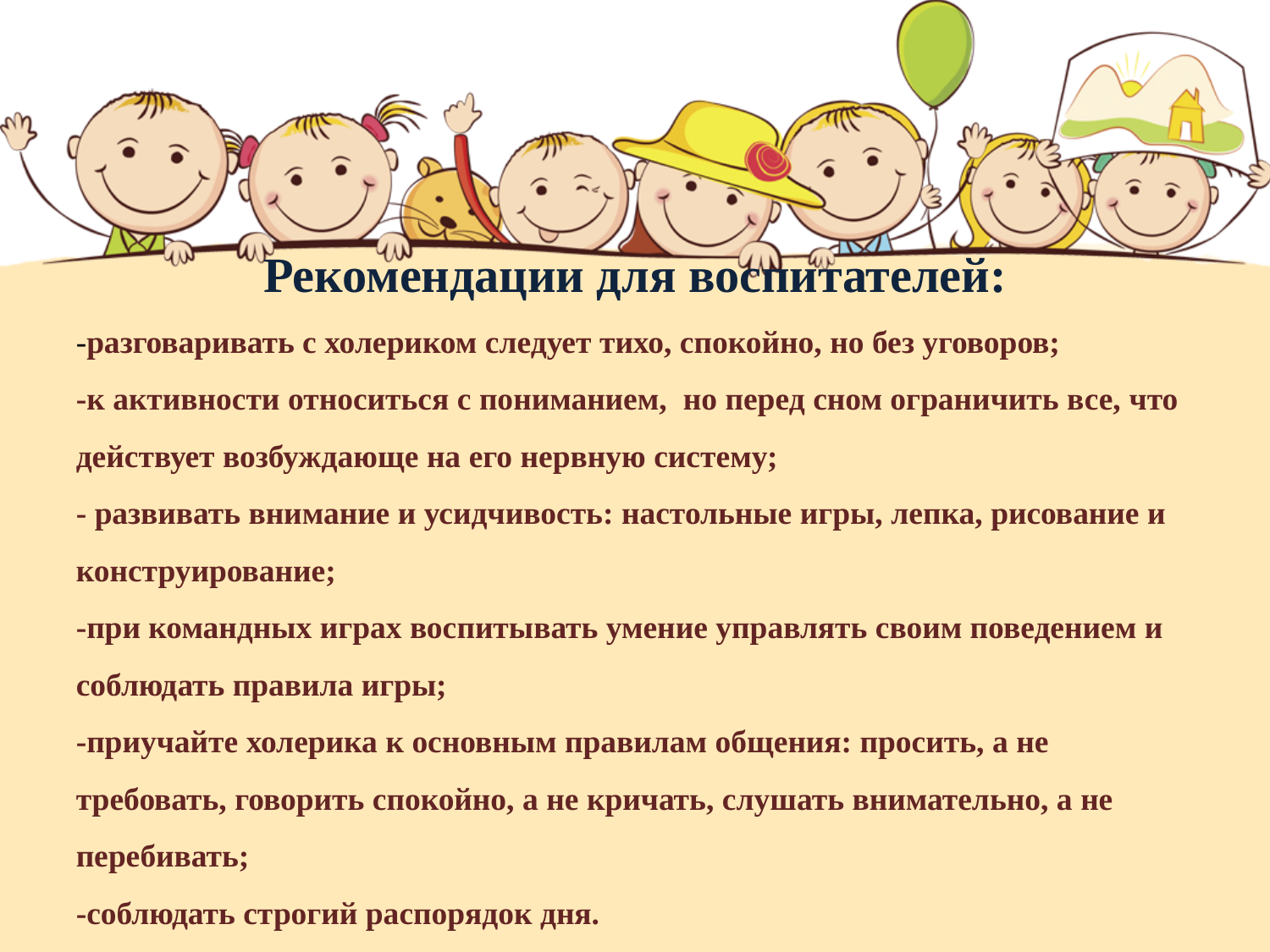

Рекомендации для воспитателей:
-разговаривать с холериком следует тихо, спокойно, но без уговоров;
-к активности относиться с пониманием,  но перед сном ограничить все, что действует возбуждающе на его нервную систему;
- развивать внимание и усидчивость: настольные игры, лепка, рисование и конструирование;
-при командных играх воспитывать умение управлять своим поведением и соблюдать правила игры;
-приучайте холерика к основным правилам общения: просить, а не требовать, говорить спокойно, а не кричать, слушать внимательно, а не перебивать;
-соблюдать строгий распорядок дня.